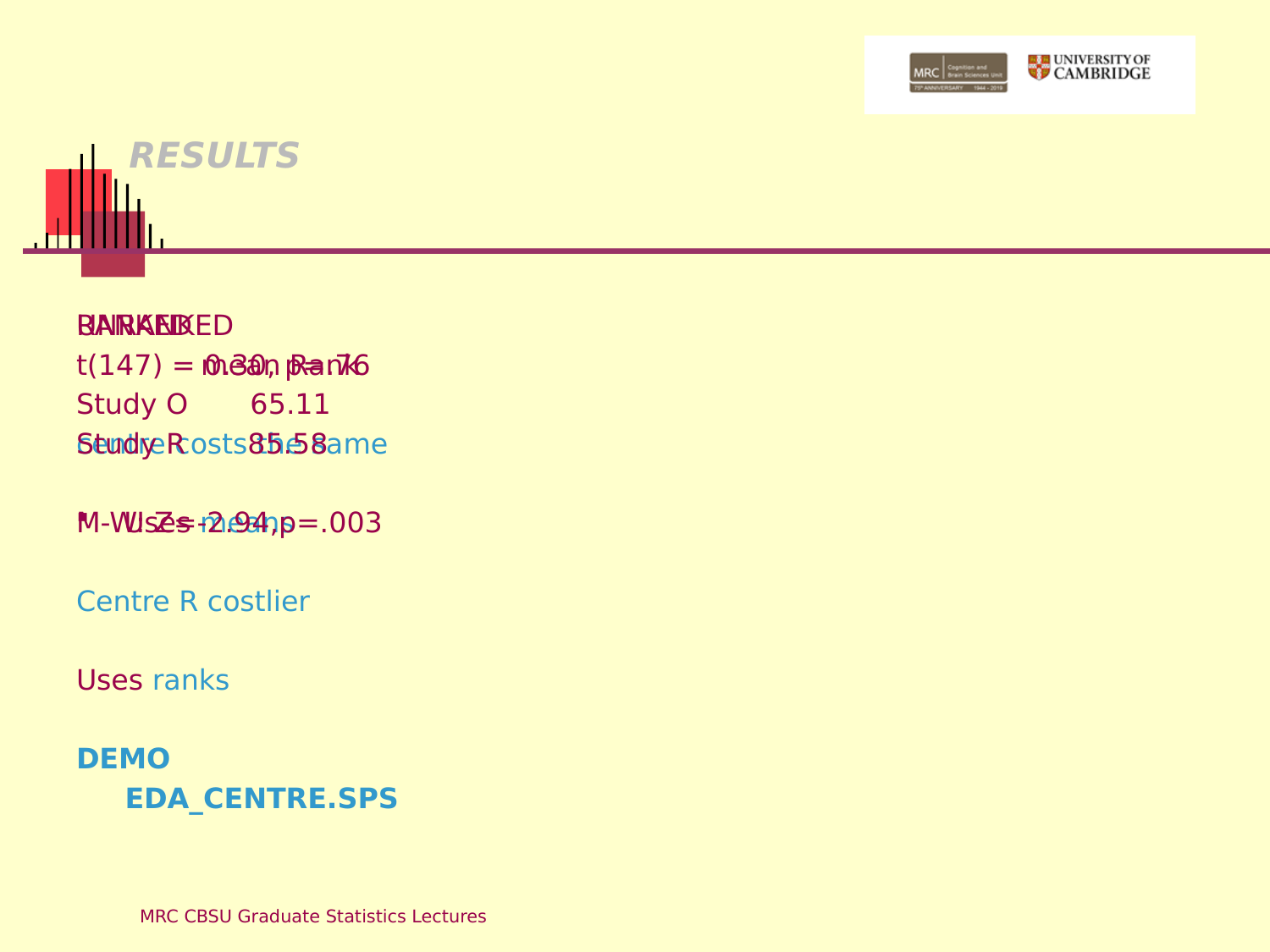

# RESULTS

UNRANKED
t(147) = 0.30, p=.76

centre costs the same

Uses means

RANKED
              mean Rank
Study O       65.11
Study R       85.58

M-W: Z=-2.94,p=.003

Centre R costlier

Uses ranks

DEMO
     EDA_CENTRE.SPS

MRC CBSU Graduate Statistics Lectures